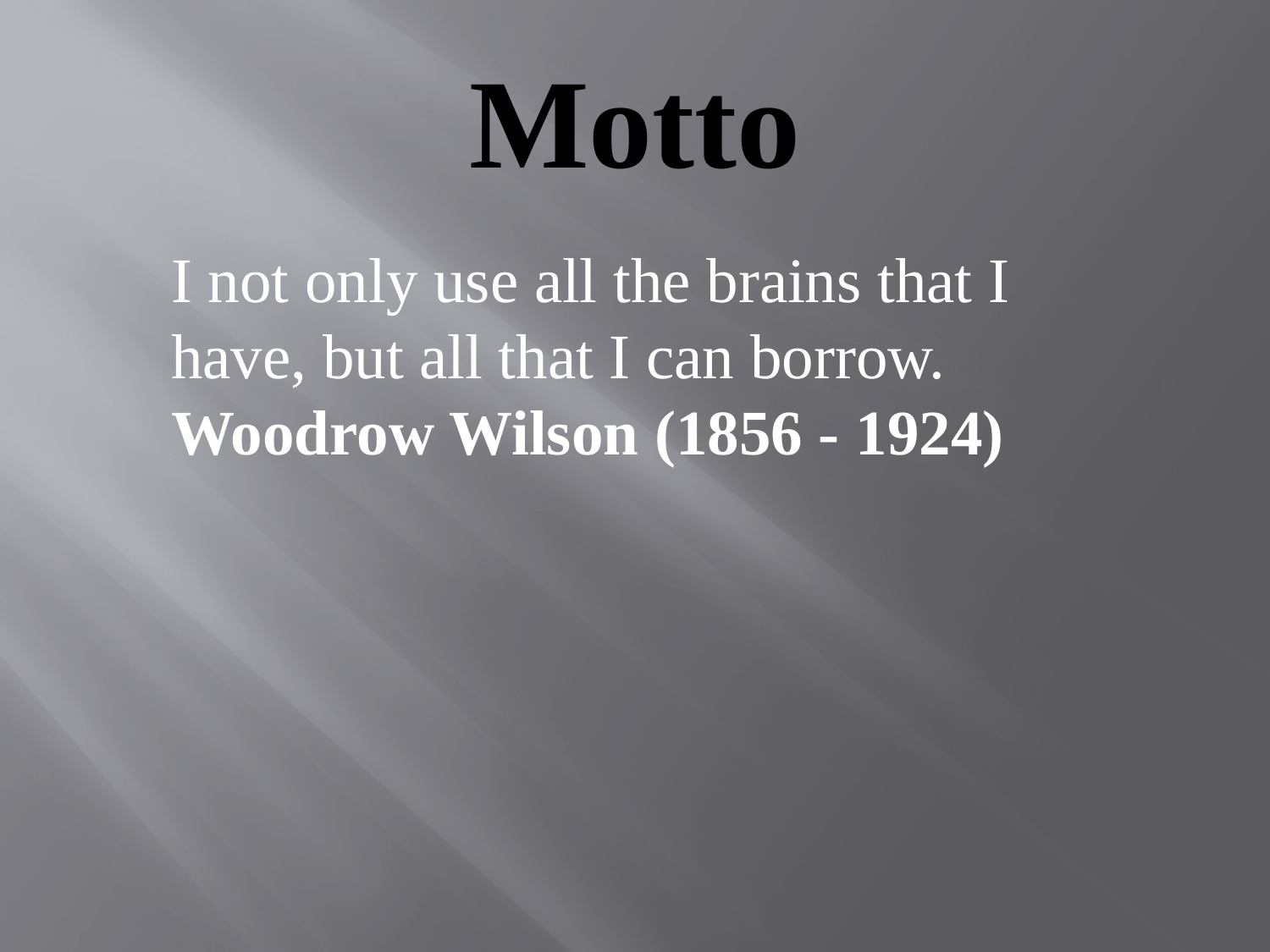

# Motto
I not only use all the brains that I have, but all that I can borrow.
Woodrow Wilson (1856 - 1924)